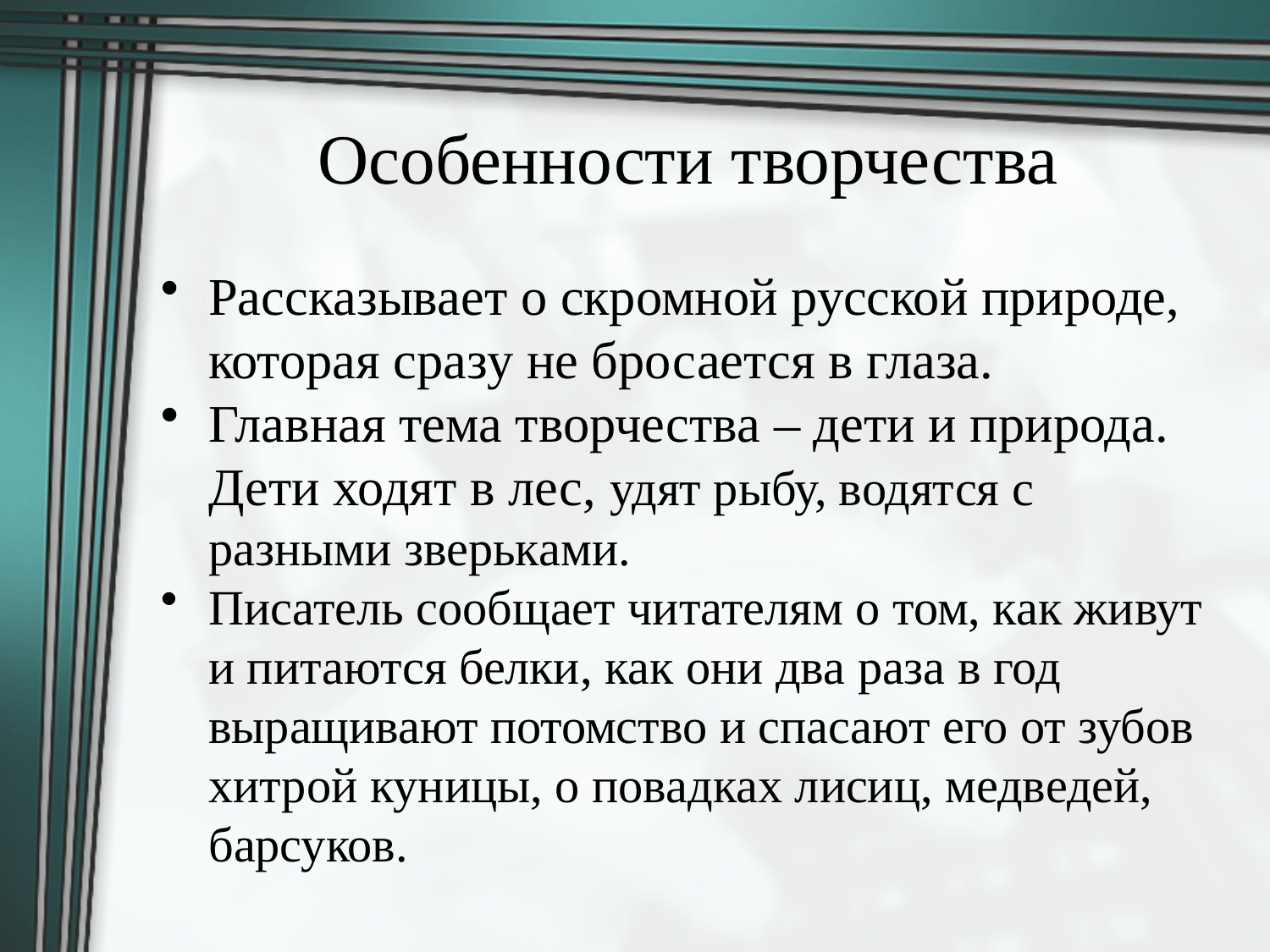

# Особенности творчества
Рассказывает о скромной русской природе, которая сразу не бросается в глаза.
Главная тема творчества – дети и природа. Дети ходят в лес, удят рыбу, водятся с разными зверьками.
Писатель сообщает читателям о том, как живут и питаются белки, как они два раза в год выращивают потомство и спасают его от зубов хитрой куницы, о повадках лисиц, медведей, барсуков.